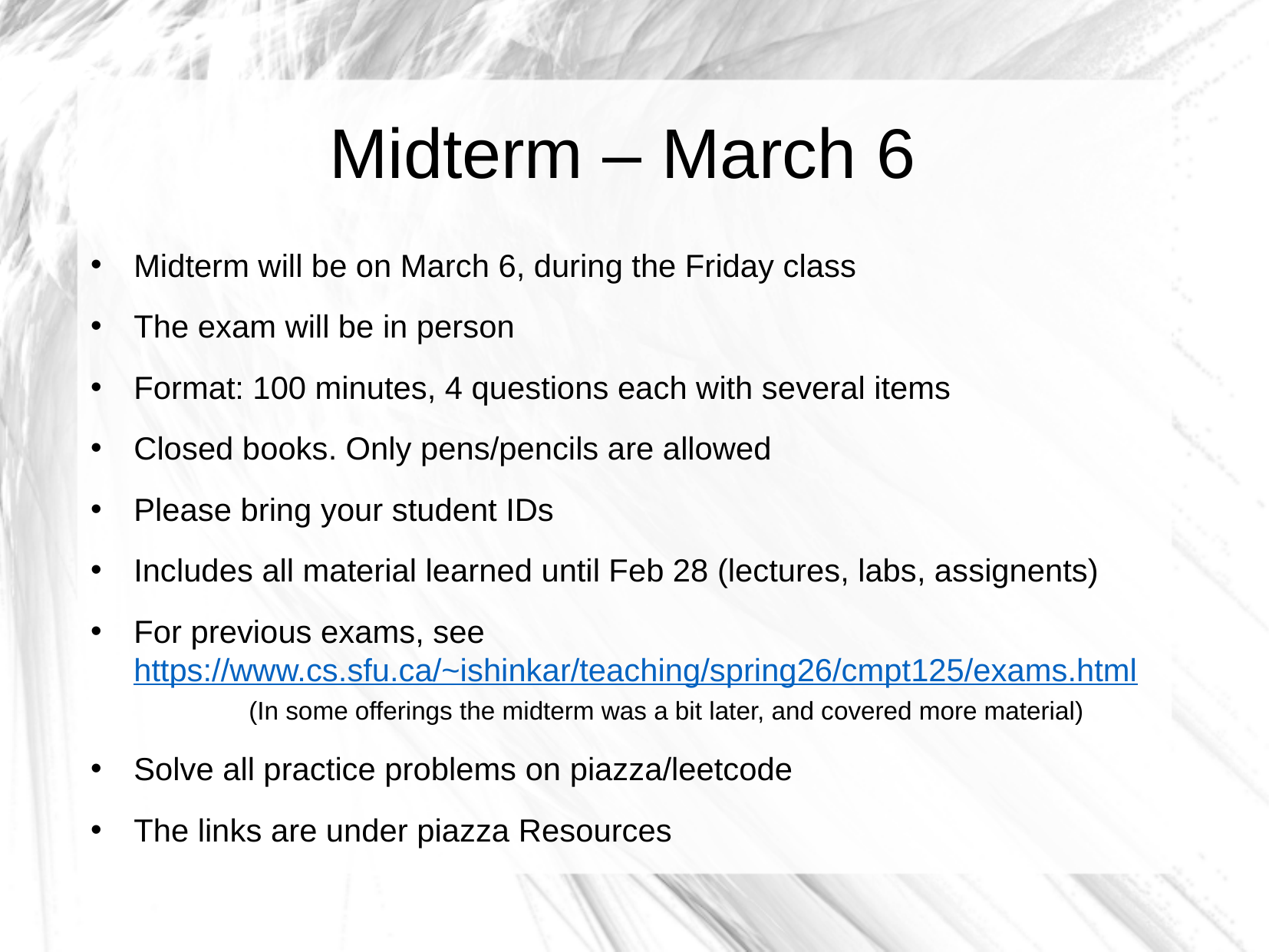

Midterm – March 6
Midterm will be on March 6, during the Friday class
The exam will be in person
Format: 100 minutes, 4 questions each with several items
Closed books. Only pens/pencils are allowed
Please bring your student IDs
Includes all material learned until Feb 28 (lectures, labs, assignents)
For previous exams, see https://www.cs.sfu.ca/~ishinkar/teaching/spring26/cmpt125/exams.html
	(In some offerings the midterm was a bit later, and covered more material)
Solve all practice problems on piazza/leetcode
The links are under piazza Resources